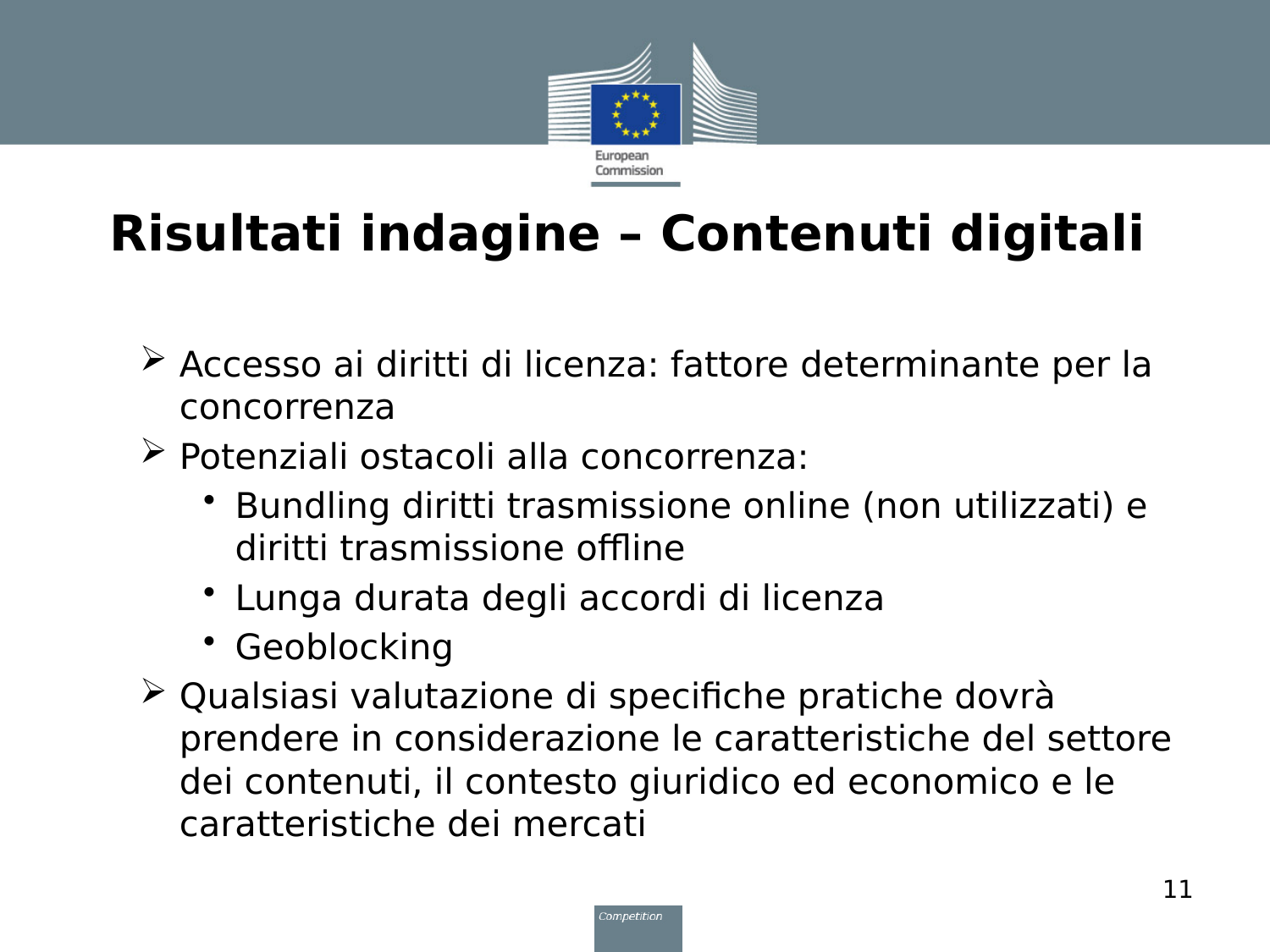

# Risultati indagine – Contenuti digitali

Accesso ai diritti di licenza: fattore determinante per la concorrenza
Potenziali ostacoli alla concorrenza:
Bundling diritti trasmissione online (non utilizzati) e diritti trasmissione offline
Lunga durata degli accordi di licenza
Geoblocking
Qualsiasi valutazione di specifiche pratiche dovrà prendere in considerazione le caratteristiche del settore dei contenuti, il contesto giuridico ed economico e le caratteristiche dei mercati

11